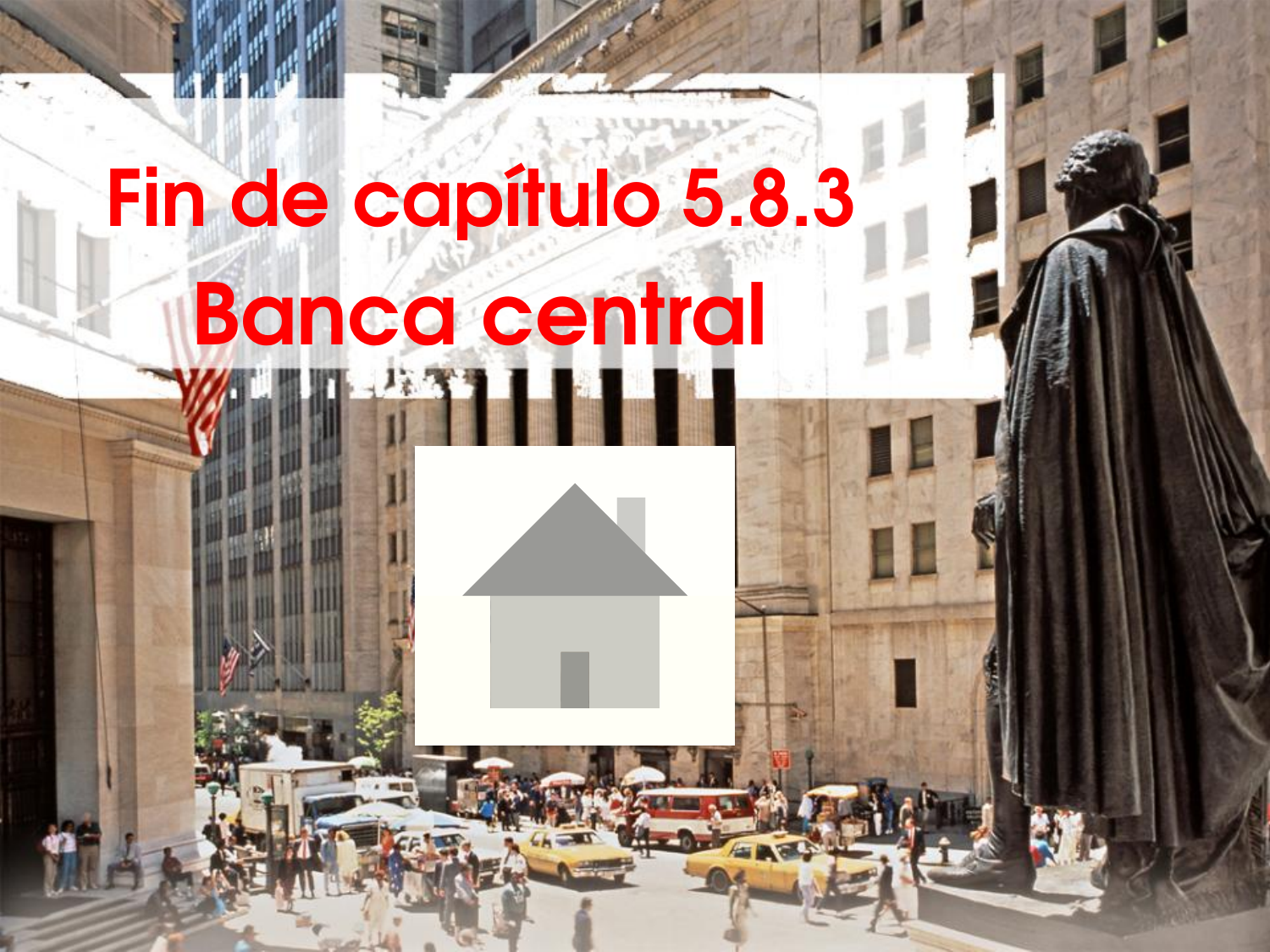

# Fin de capítulo 5.8.3
Banca central